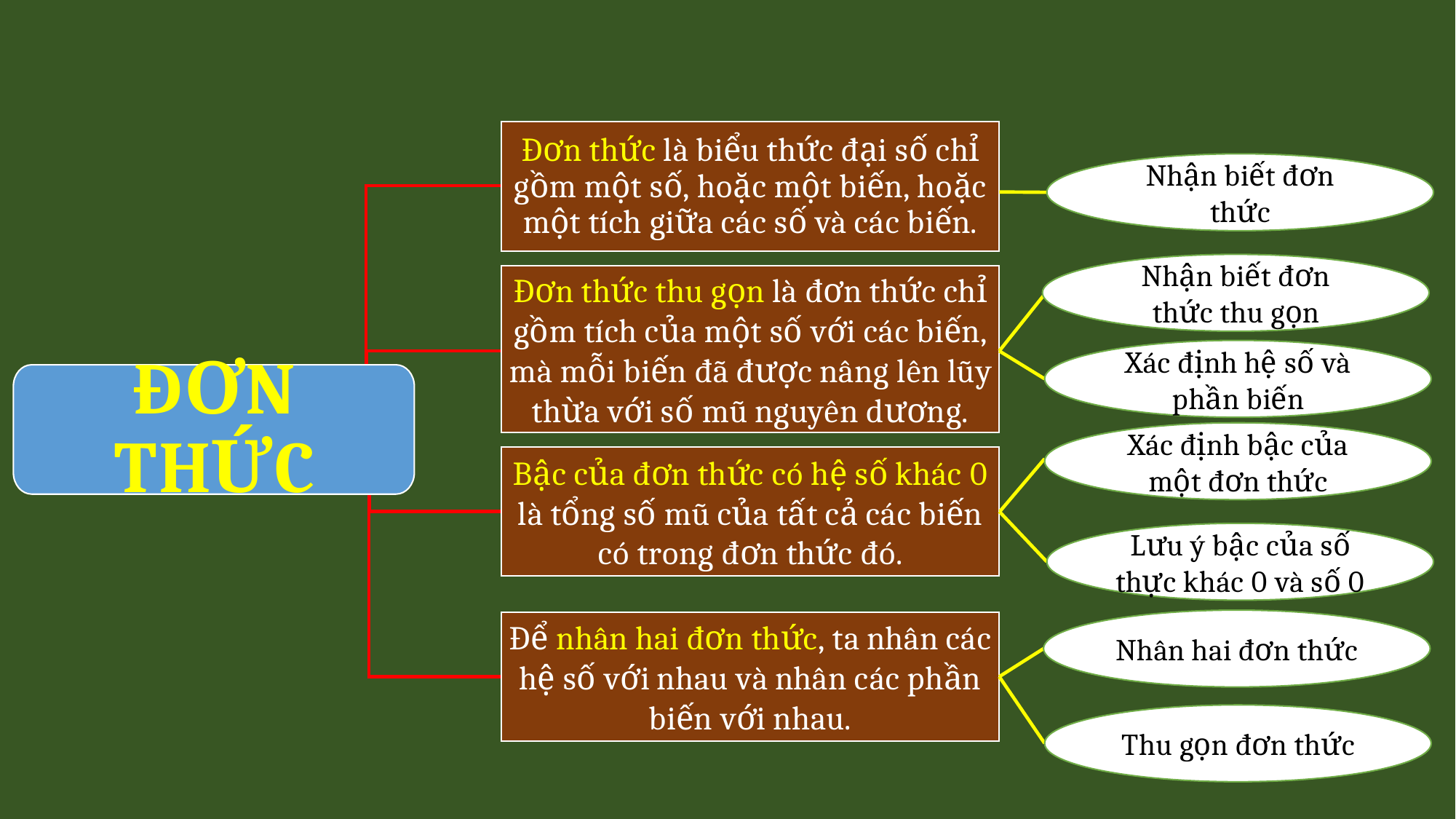

Đơn thức là biểu thức đại số chỉ gồm một số, hoặc một biến, hoặc một tích giữa các số và các biến.
Nhận biết đơn thức

Nhận biết đơn thức thu gọn
Đơn thức thu gọn là đơn thức chỉ gồm tích của một số với các biến, mà mỗi biến đã được nâng lên lũy thừa với số mũ nguyên dương.
Xác định hệ số và phần biến

ĐƠN THỨC
Xác định bậc của một đơn thức

Bậc của đơn thức có hệ số khác 0 là tổng số mũ của tất cả các biến có trong đơn thức đó.
Lưu ý bậc của số thực khác 0 và số 0
Nhân hai đơn thức
Để nhân hai đơn thức, ta nhân các hệ số với nhau và nhân các phần biến với nhau.
Thu gọn đơn thức